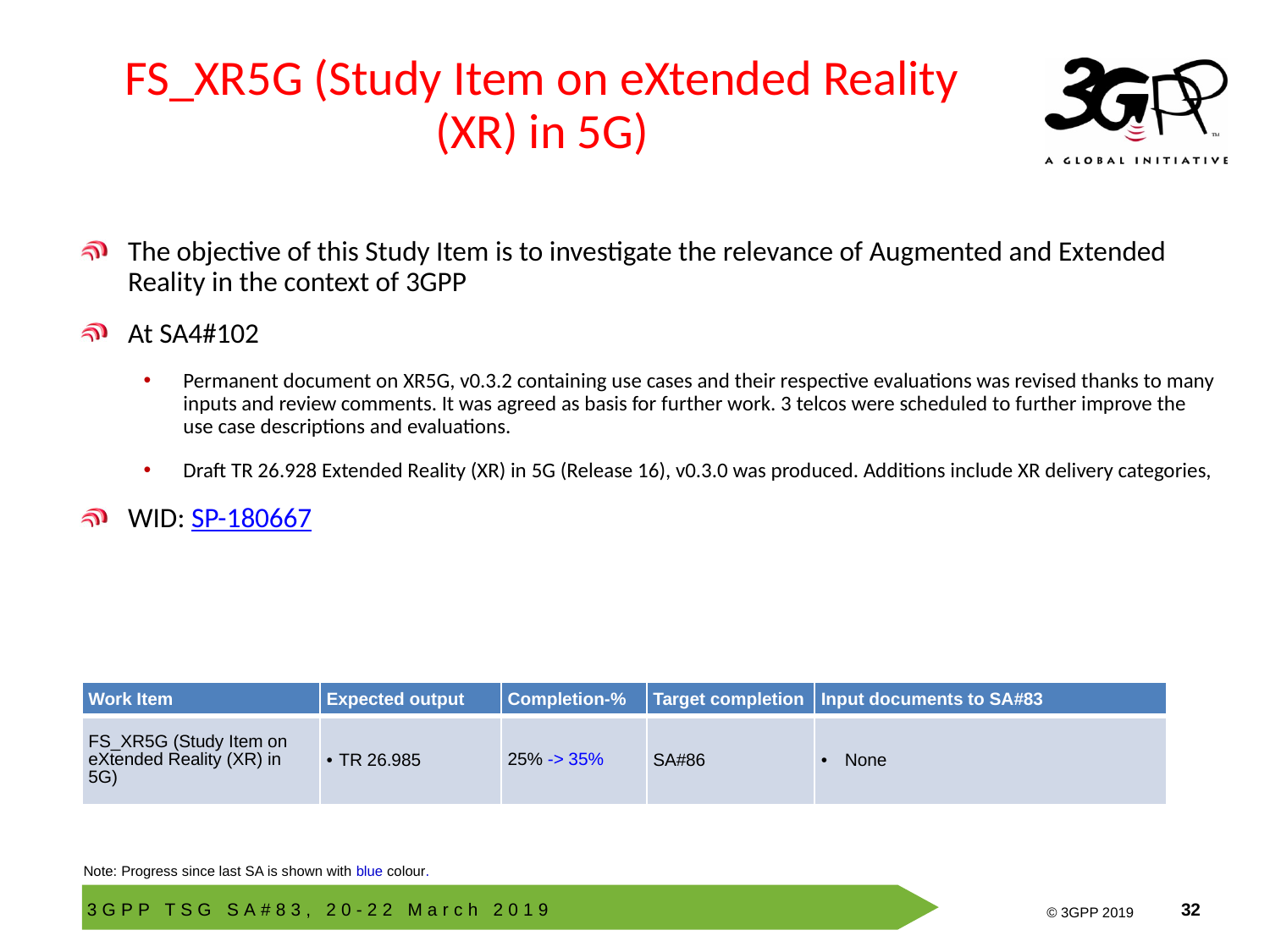

# FS_XR5G (Study Item on eXtended Reality (XR) in 5G)
The objective of this Study Item is to investigate the relevance of Augmented and Extended Reality in the context of 3GPP
At SA4#102
Permanent document on XR5G, v0.3.2 containing use cases and their respective evaluations was revised thanks to many inputs and review comments. It was agreed as basis for further work. 3 telcos were scheduled to further improve the use case descriptions and evaluations.
Draft TR 26.928 Extended Reality (XR) in 5G (Release 16), v0.3.0 was produced. Additions include XR delivery categories,
WID: SP-180667

| Work Item | Expected output | Completion-% | Target completion | Input documents to SA#83 |
| --- | --- | --- | --- | --- |
| FS\_XR5G (Study Item on eXtended Reality (XR) in 5G) | TR 26.985 | 25% -> 35% | SA#86 | None |
Note: Progress since last SA is shown with blue colour.